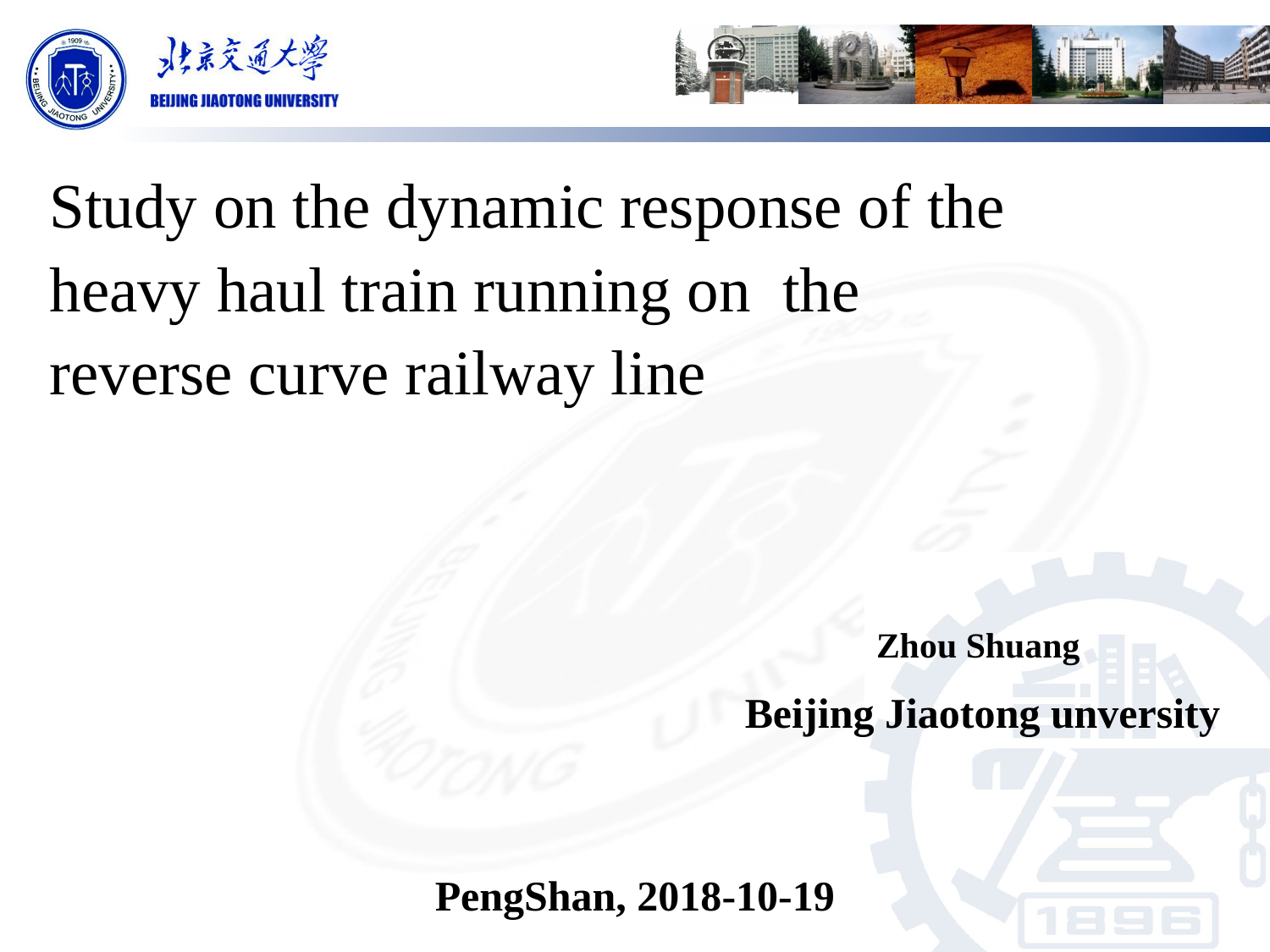

Study on the dynamic response of the
heavy haul train running on  the
reverse curve railway line

                                                                                             Zhou Shuang
    Beijing Jiaotong unversity

PengShan, 2018-10-19